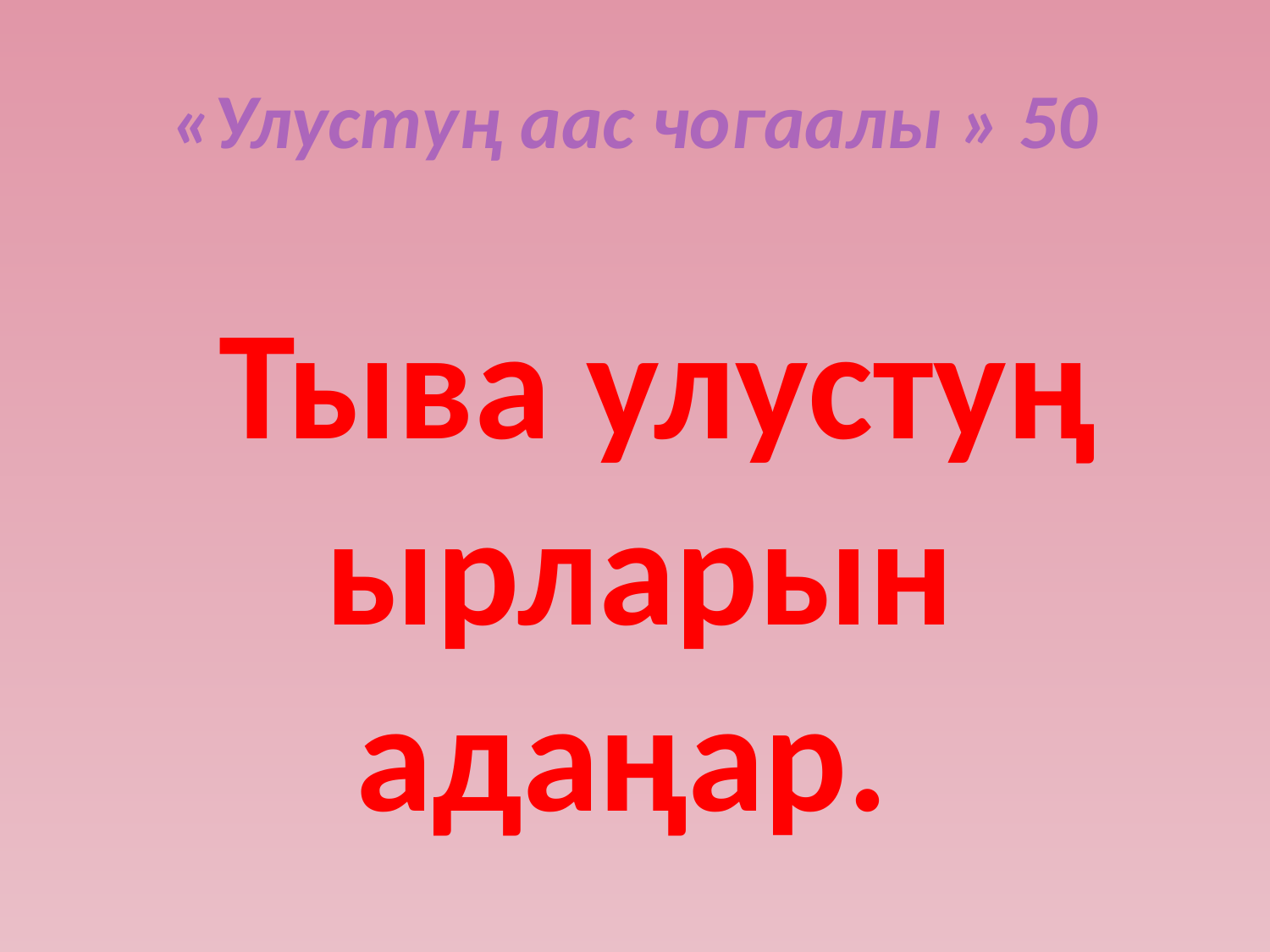

# «Улустуң аас чогаалы » 50
 Тыва улустуң ырларын адаңар.